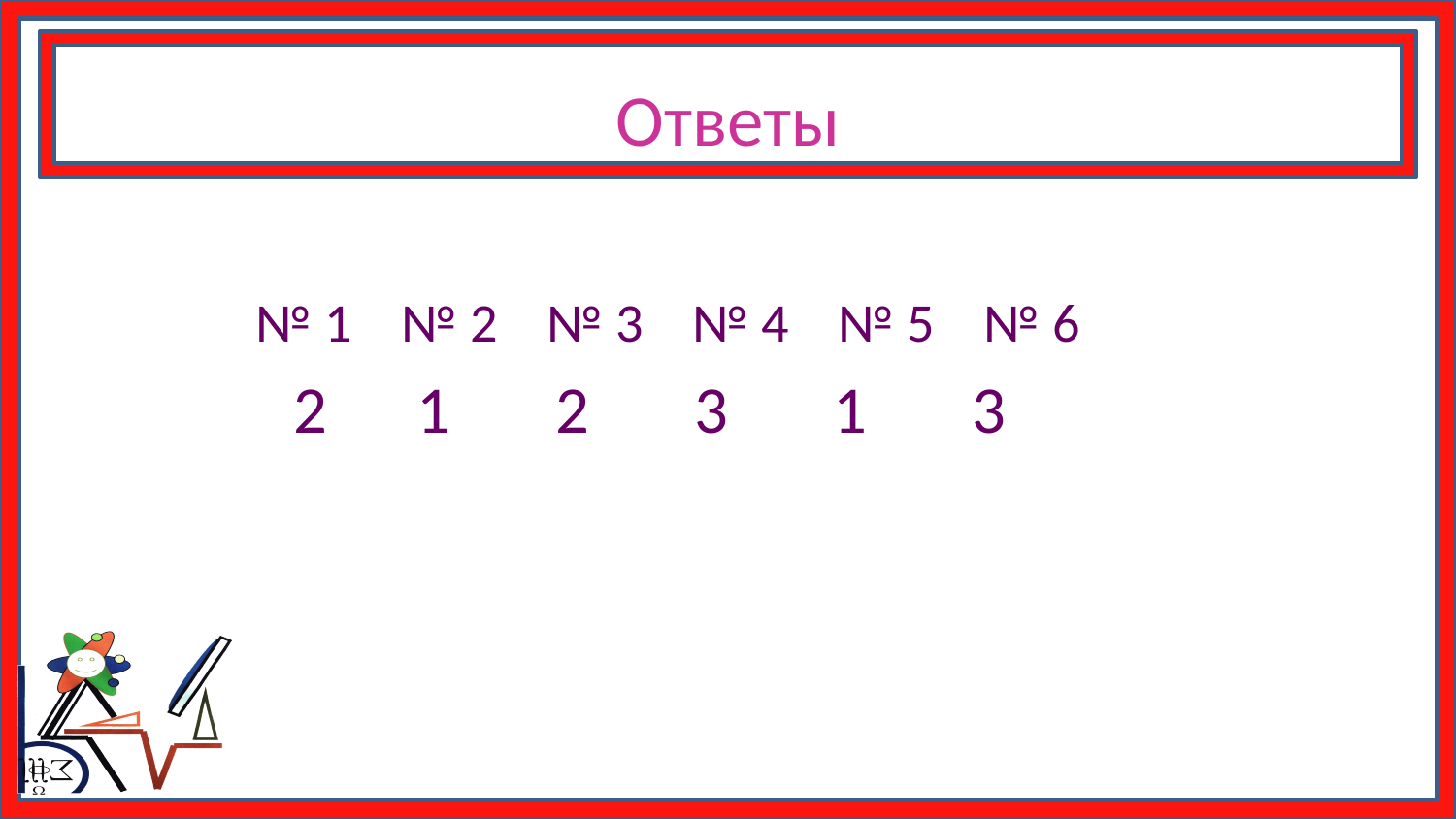

# Ответы
 № 1    № 2    № 3    № 4    № 5    № 6
    2      1       2       3       1       3